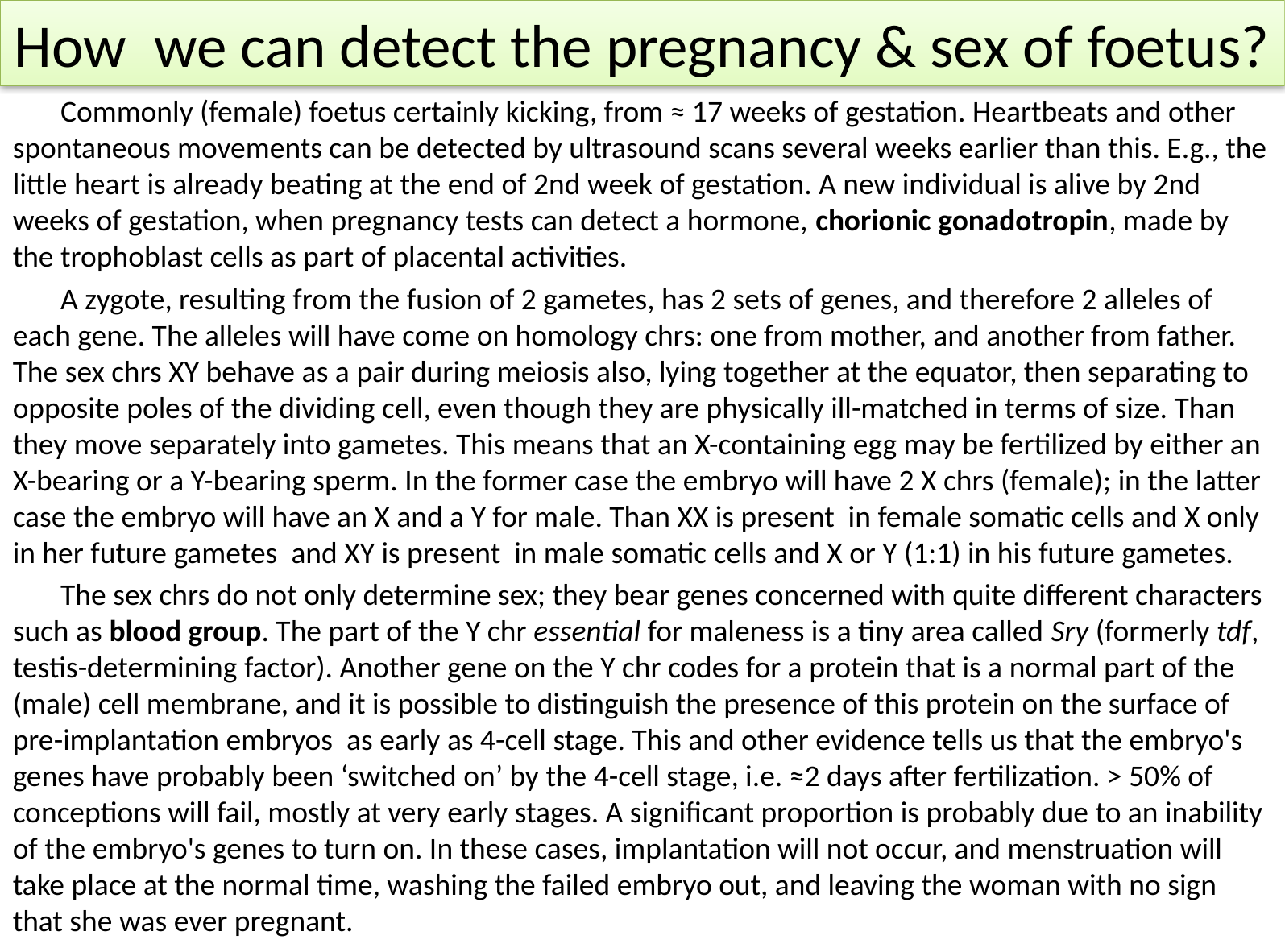

# How  we can detect the pregnancy & sex of foetus?
Commonly (female) foetus certainly kicking, from ≈ 17 weeks of gestation. Heartbeats and other spontaneous movements can be detected by ultrasound scans several weeks earlier than this. E.g., the little heart is already beating at the end of 2nd week of gestation. A new individual is alive by 2nd weeks of gestation, when pregnancy tests can detect a hormone, chorionic gonadotropin, made by the trophoblast cells as part of placental activities.
A zygote, resulting from the fusion of 2 gametes, has 2 sets of genes, and therefore 2 alleles of each gene. The alleles will have come on homology chrs: one from mother, and another from father. The sex chrs XY behave as a pair during meiosis also, lying together at the equator, then separating to opposite poles of the dividing cell, even though they are physically ill-matched in terms of size. Than they move separately into gametes. This means that an X-containing egg may be fertilized by either an X-bearing or a Y-bearing sperm. In the former case the embryo will have 2 X chrs (female); in the latter case the embryo will have an X and a Y for male. Than XX is present  in female somatic cells and X only in her future gametes  and XY is present  in male somatic cells and X or Y (1:1) in his future gametes.
The sex chrs do not only determine sex; they bear genes concerned with quite different characters such as blood group. The part of the Y chr essential for maleness is a tiny area called Sry (formerly tdf, testis-determining factor). Another gene on the Y chr codes for a protein that is a normal part of the (male) cell membrane, and it is possible to distinguish the presence of this protein on the surface of pre-implantation embryos  as early as 4-cell stage. This and other evidence tells us that the embryo's genes have probably been ‘switched on’ by the 4-cell stage, i.e. ≈2 days after fertilization. > 50% of conceptions will fail, mostly at very early stages. A significant proportion is probably due to an inability of the embryo's genes to turn on. In these cases, implantation will not occur, and menstruation will take place at the normal time, washing the failed embryo out, and leaving the woman with no sign that she was ever pregnant.